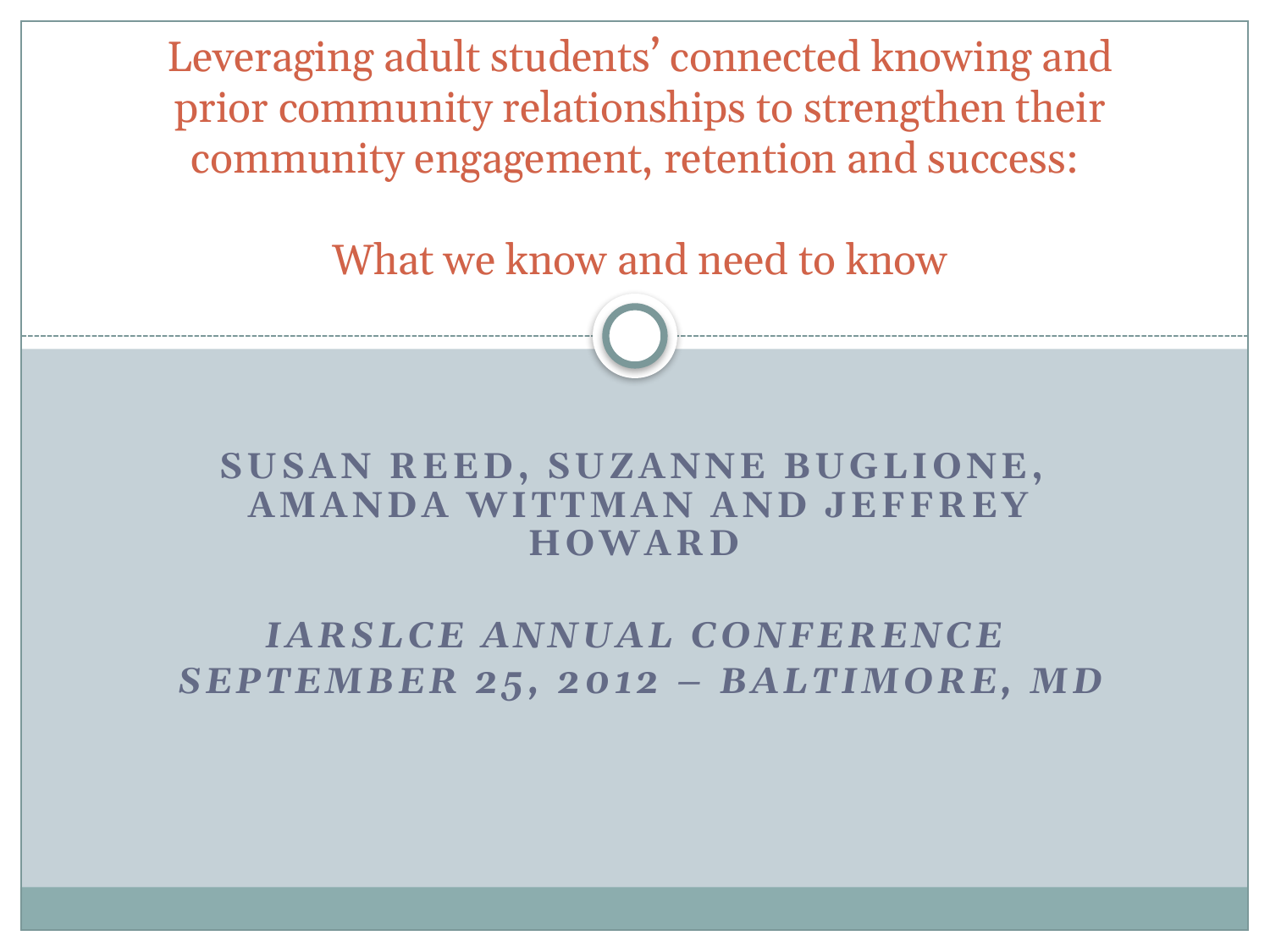

# Leveraging adult students’ connected knowing and prior community relationships to strengthen their community engagement, retention and success: What we know and need to know

Susan Reed, Suzanne Buglione,  Amanda Wittman and Jeffrey Howard

IARSLCE Annual Conference
September 25, 2012 – Baltimore, MD